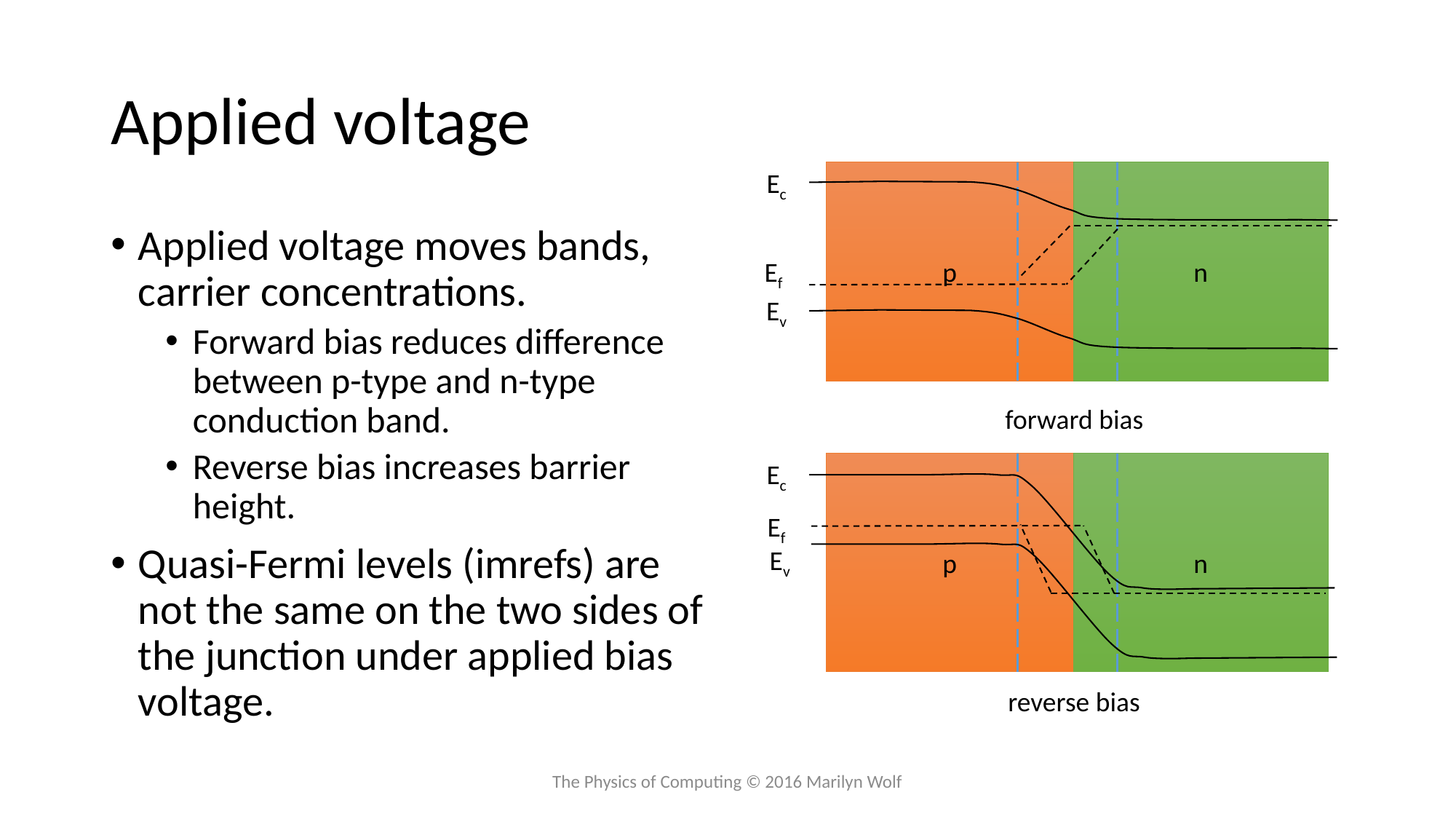

# Applied voltage
Ec
p
n

Applied voltage moves bands, carrier concentrations.
Forward bias reduces difference between p-type and n-type conduction band.
Reverse bias increases barrier height.
Quasi-Fermi levels (imrefs) are not the same on the two sides of the junction under applied bias voltage.
Ef
Ev

forward bias
Ec
p
n

Ef
Ev

reverse bias
The Physics of Computing © 2016 Marilyn Wolf